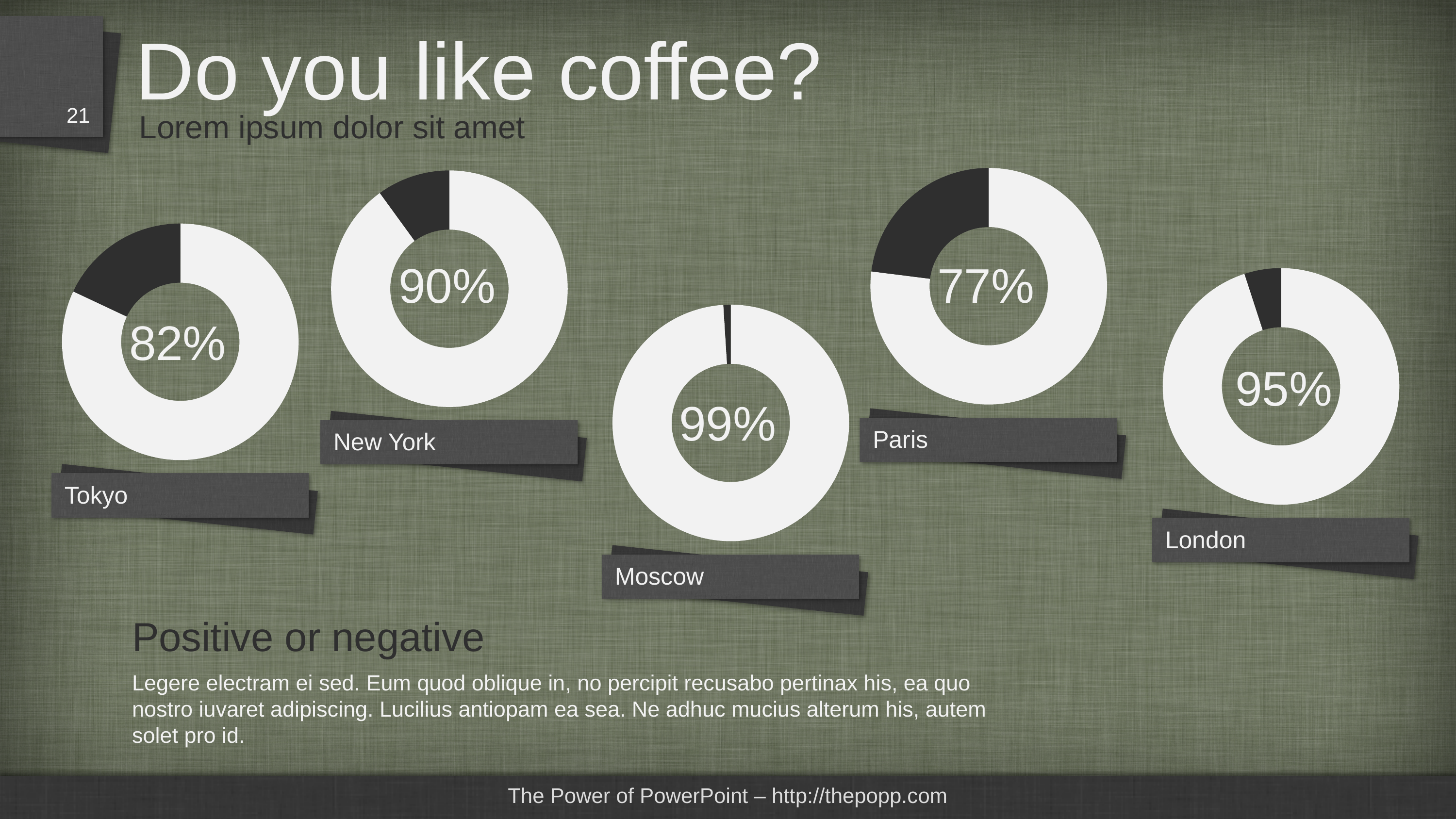

# Do you like coffee?
21
Lorem ipsum dolor sit amet

### Chart

| Category | YN |
|---|---|
| Yes | 0.77 |
| No | 0.23 |

### Chart

| Category | YN |
|---|---|
| Yes | 0.9 |
| No | 0.1 |

### Chart

| Category | YN |
|---|---|
| Yes | 0.82 |
| No | 0.18 |
90%
77%

### Chart

| Category | YN |
|---|---|
| Yes | 0.95 |
| No | 0.05 |
82%

### Chart

| Category | YN |
|---|---|
| Yes | 0.99 |
| No | 0.01 |
95%
99%
Paris
New York
Tokyo
London
Moscow
Positive or negative
Legere electram ei sed. Eum quod oblique in, no percipit recusabo pertinax his, ea quo nostro iuvaret adipiscing. Lucilius antiopam ea sea. Ne adhuc mucius alterum his, autem solet pro id.
The Power of PowerPoint – http://thepopp.com